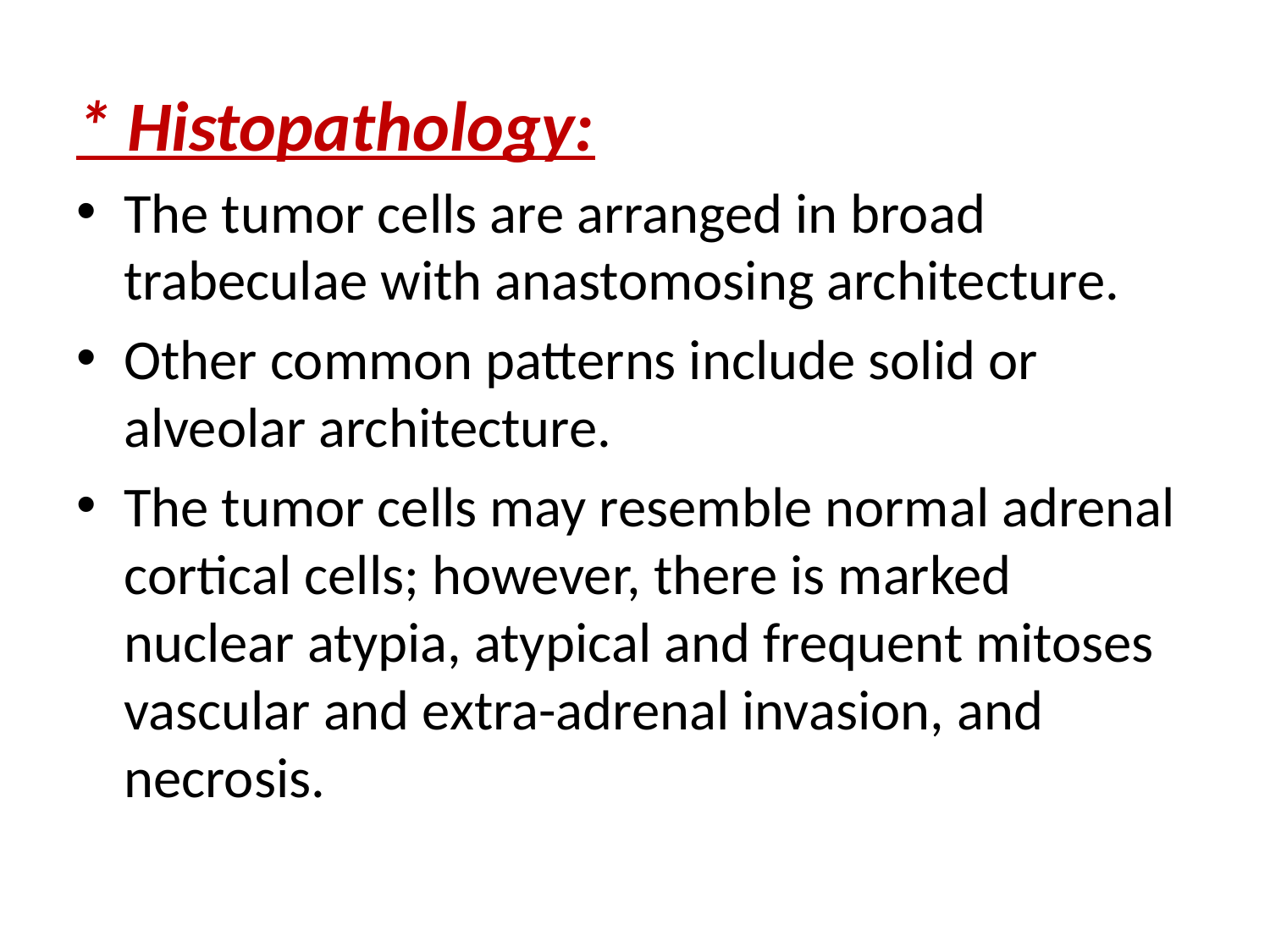

* Histopathology:
The tumor cells are arranged in broad trabeculae with anastomosing architecture.
Other common patterns include solid or alveolar architecture.
The tumor cells may resemble normal adrenal cortical cells; however, there is marked nuclear atypia, atypical and frequent mitoses vascular and extra-adrenal invasion, and necrosis.